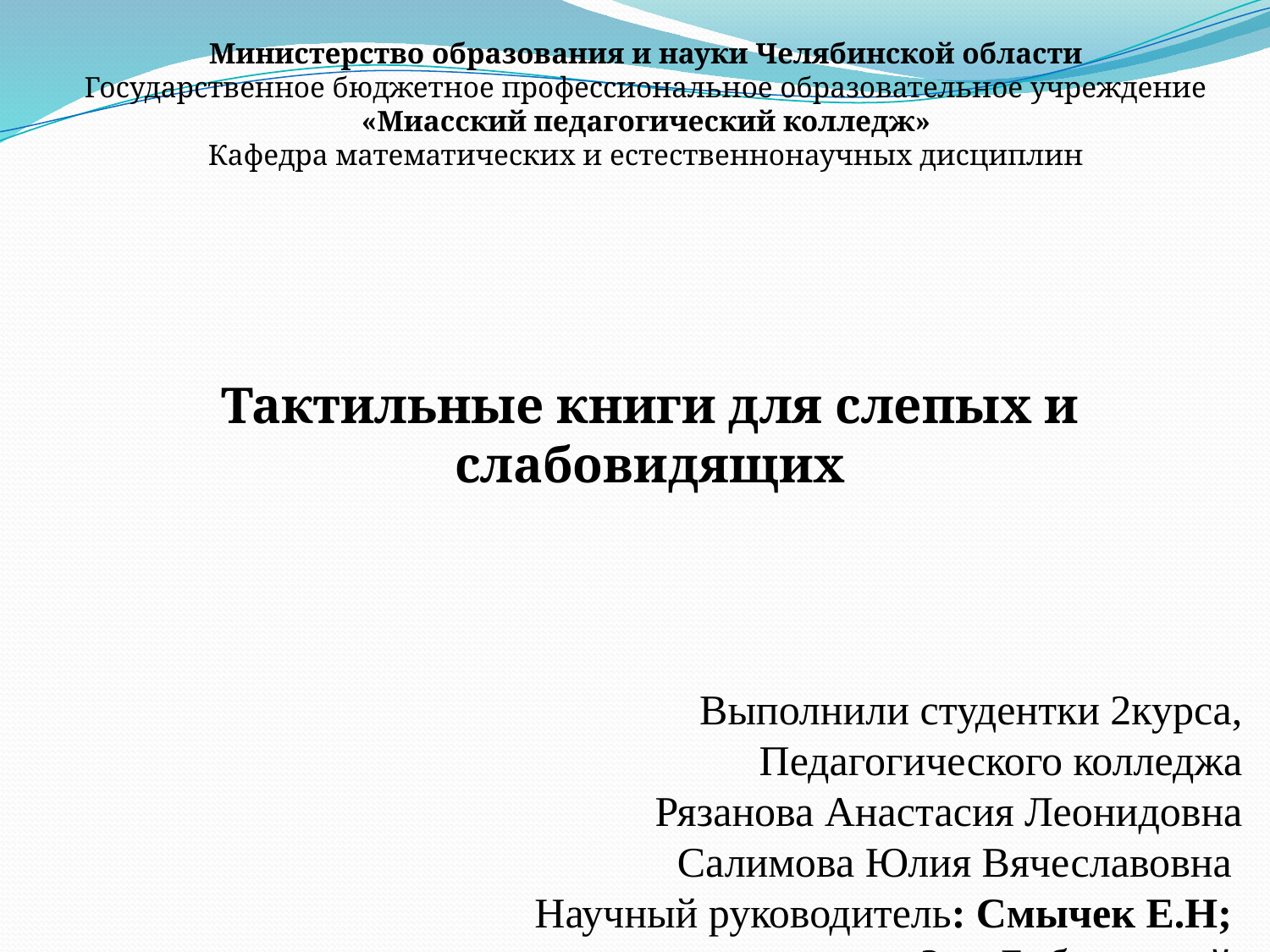

Министерство образования и науки Челябинской области
Государственное бюджетное профессиональное образовательное учреждение
«Миасский педагогический колледж»
Кафедра математических и естественнонаучных дисциплин

Тактильные книги для слепых и слабовидящих

Выполнили студентки 2курса,
Педагогического колледжа
Рязанова Анастасия Леонидовна
Салимова Юлия Вячеславовна
Научный руководитель: Смычек Е.Н;
 Зав. Библиотекой